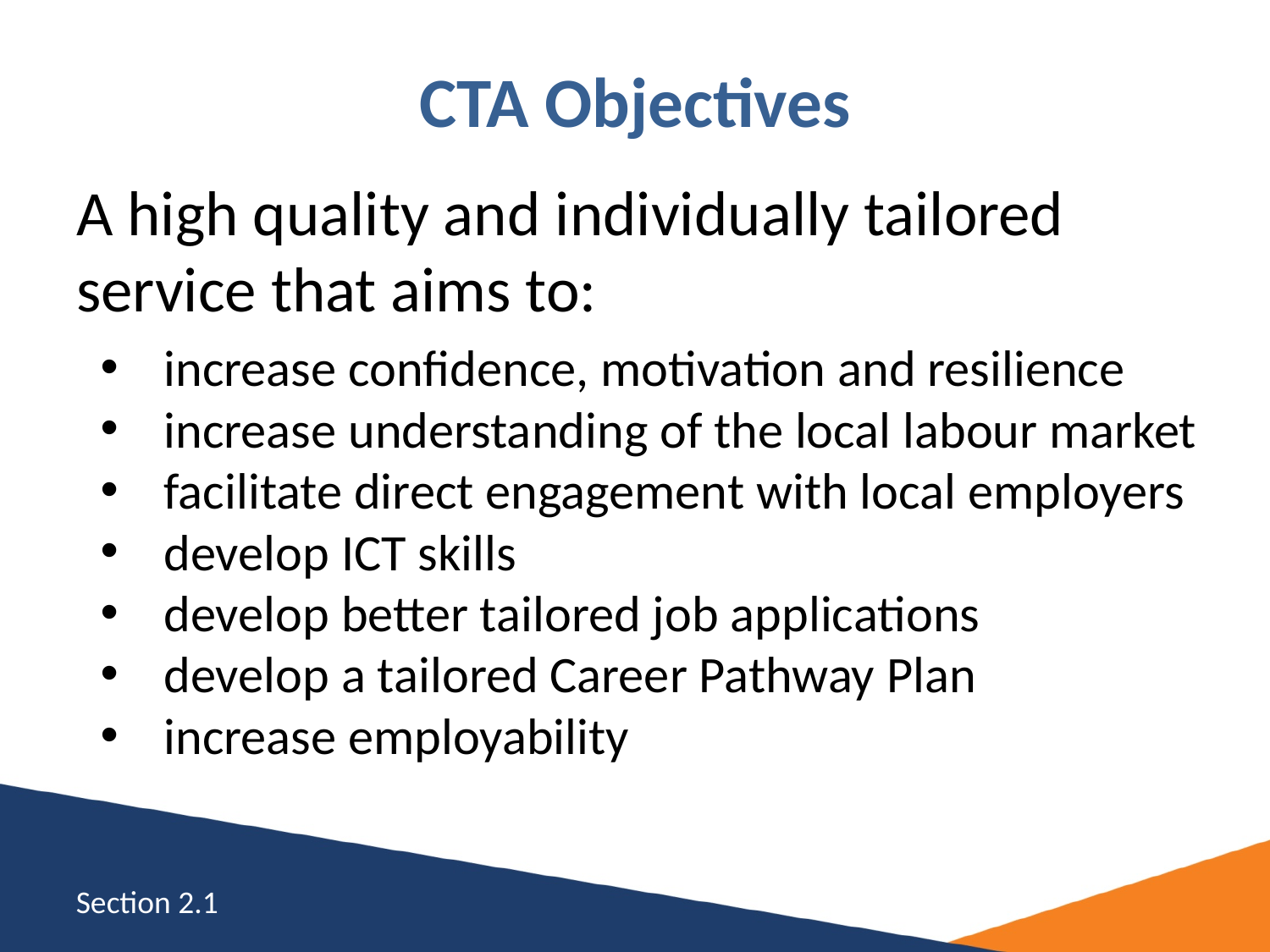

# CTA Objectives
A high quality and individually tailored service that aims to:
increase confidence, motivation and resilience
increase understanding of the local labour market
facilitate direct engagement with local employers
develop ICT skills
develop better tailored job applications
develop a tailored Career Pathway Plan
increase employability

Section 2.1